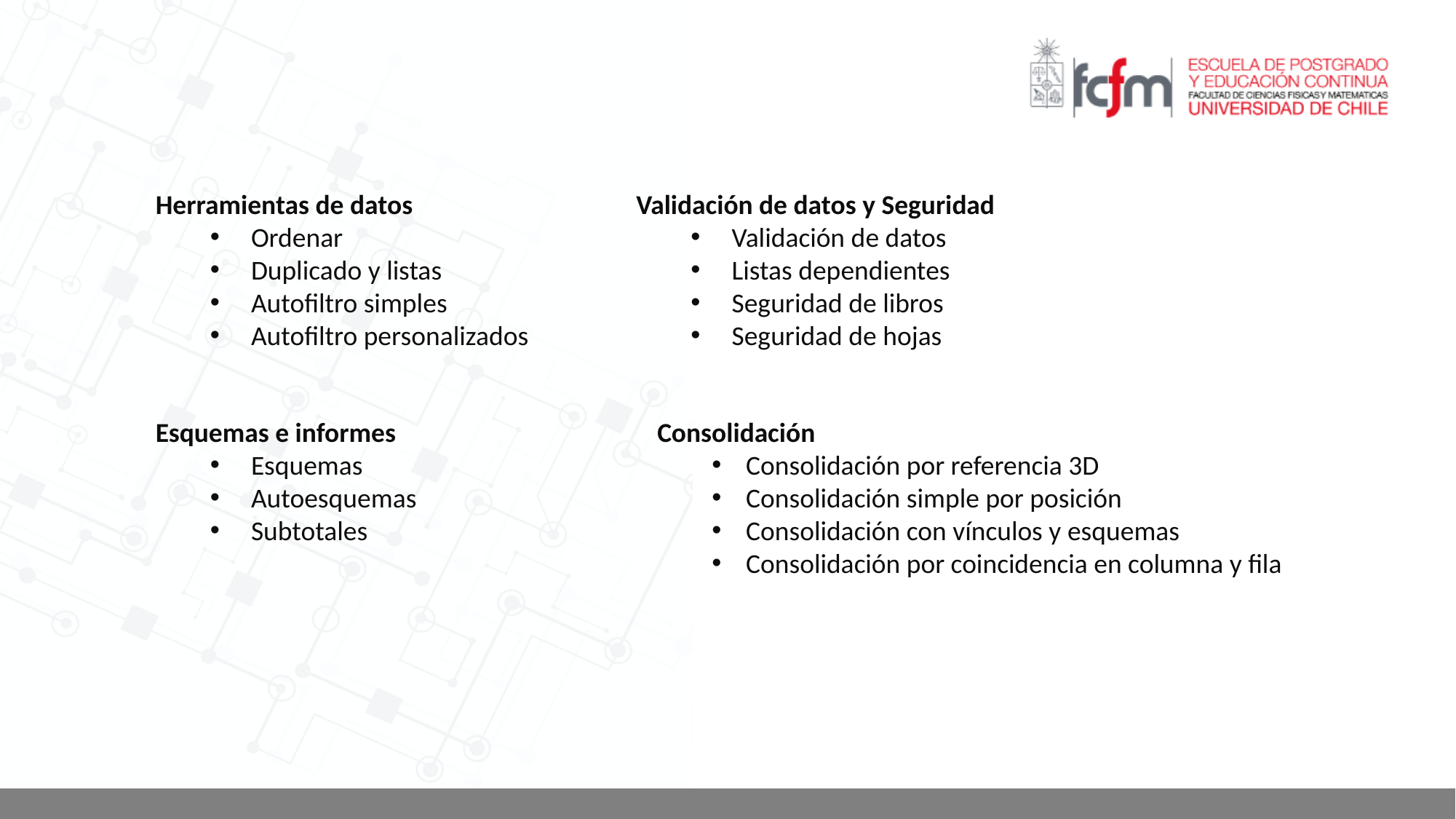

Herramientas de datos
Ordenar
Duplicado y listas
Autofiltro simples
Autofiltro personalizados
Validación de datos y Seguridad
Validación de datos
Listas dependientes
Seguridad de libros
Seguridad de hojas

Esquemas e informes
Esquemas
Autoesquemas
Subtotales
Consolidación
Consolidación por referencia 3D
Consolidación simple por posición
Consolidación con vínculos y esquemas
Consolidación por coincidencia en columna y fila